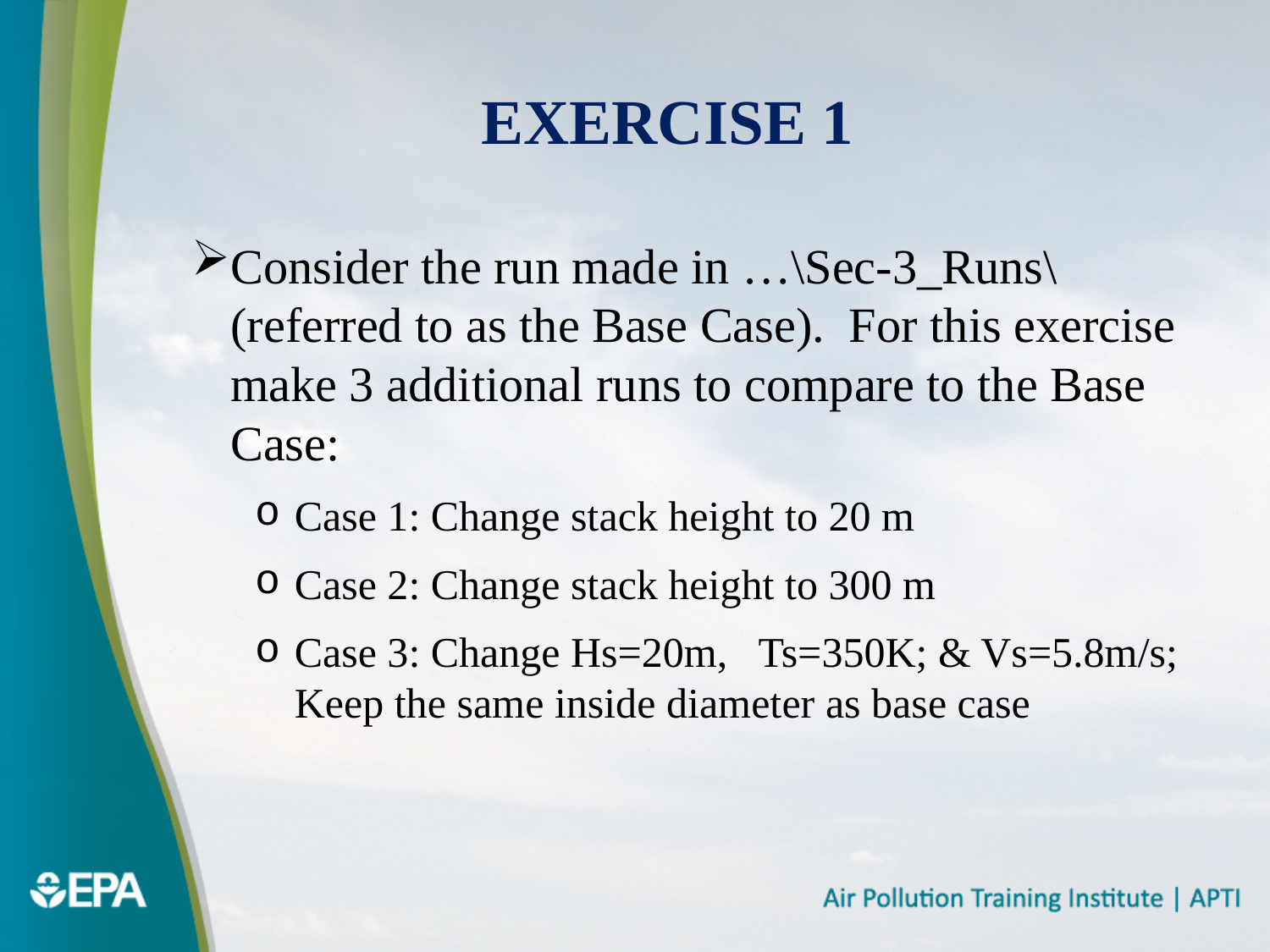

# Exercise 1
Consider the run made in …\Sec-3_Runs\ (referred to as the Base Case).  For this exercise make 3 additional runs to compare to the Base Case:
Case 1: Change stack height to 20 m
Case 2: Change stack height to 300 m
Case 3: Change Hs=20m,   Ts=350K; & Vs=5.8m/s; Keep the same inside diameter as base case